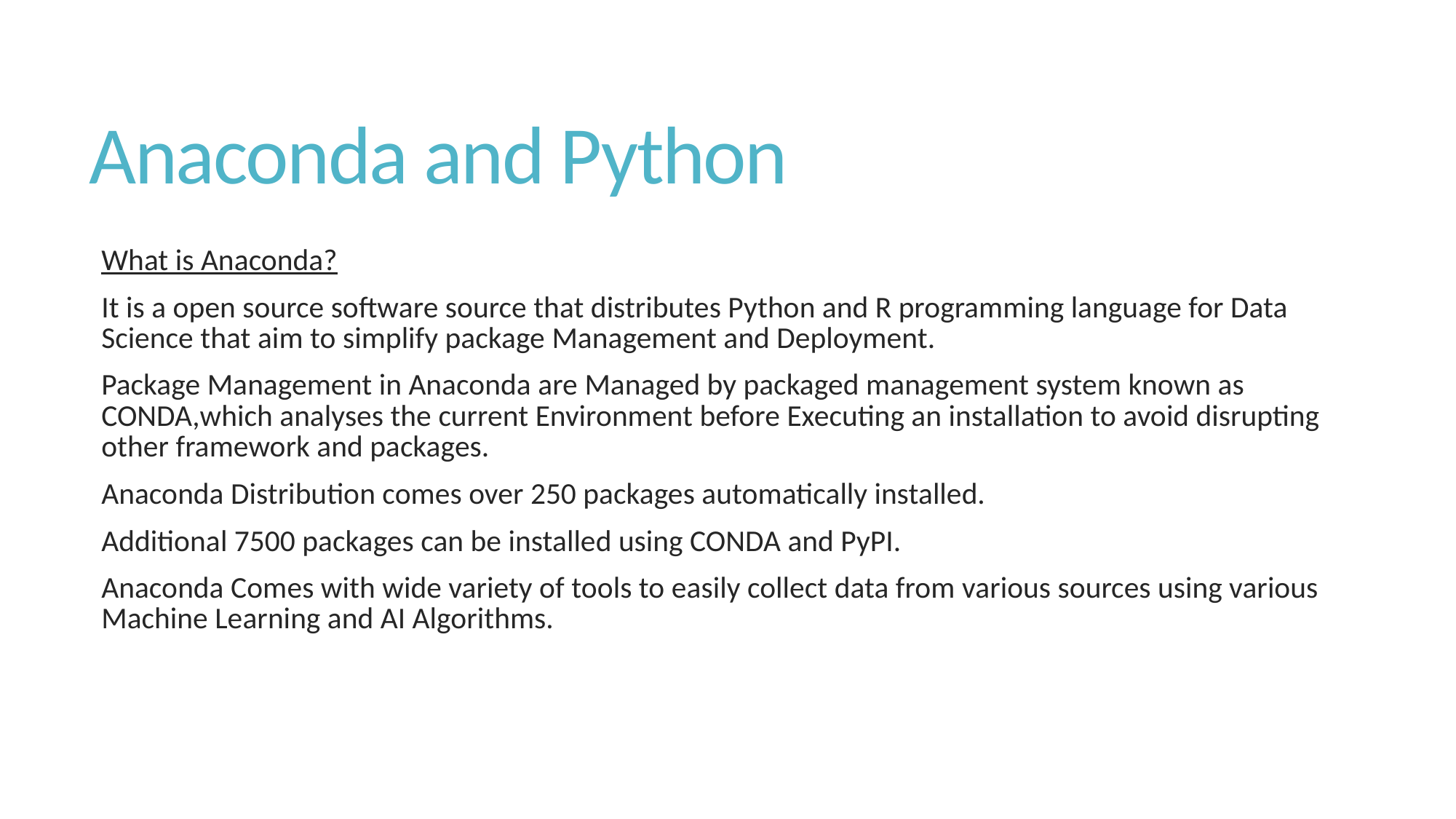

# Anaconda and Python
What is Anaconda?
It is a open source software source that distributes Python and R programming language for Data Science that aim to simplify package Management and Deployment.
Package Management in Anaconda are Managed by packaged management system known as CONDA,which analyses the current Environment before Executing an installation to avoid disrupting other framework and packages.
Anaconda Distribution comes over 250 packages automatically installed.
Additional 7500 packages can be installed using CONDA and PyPI.
Anaconda Comes with wide variety of tools to easily collect data from various sources using various Machine Learning and AI Algorithms.